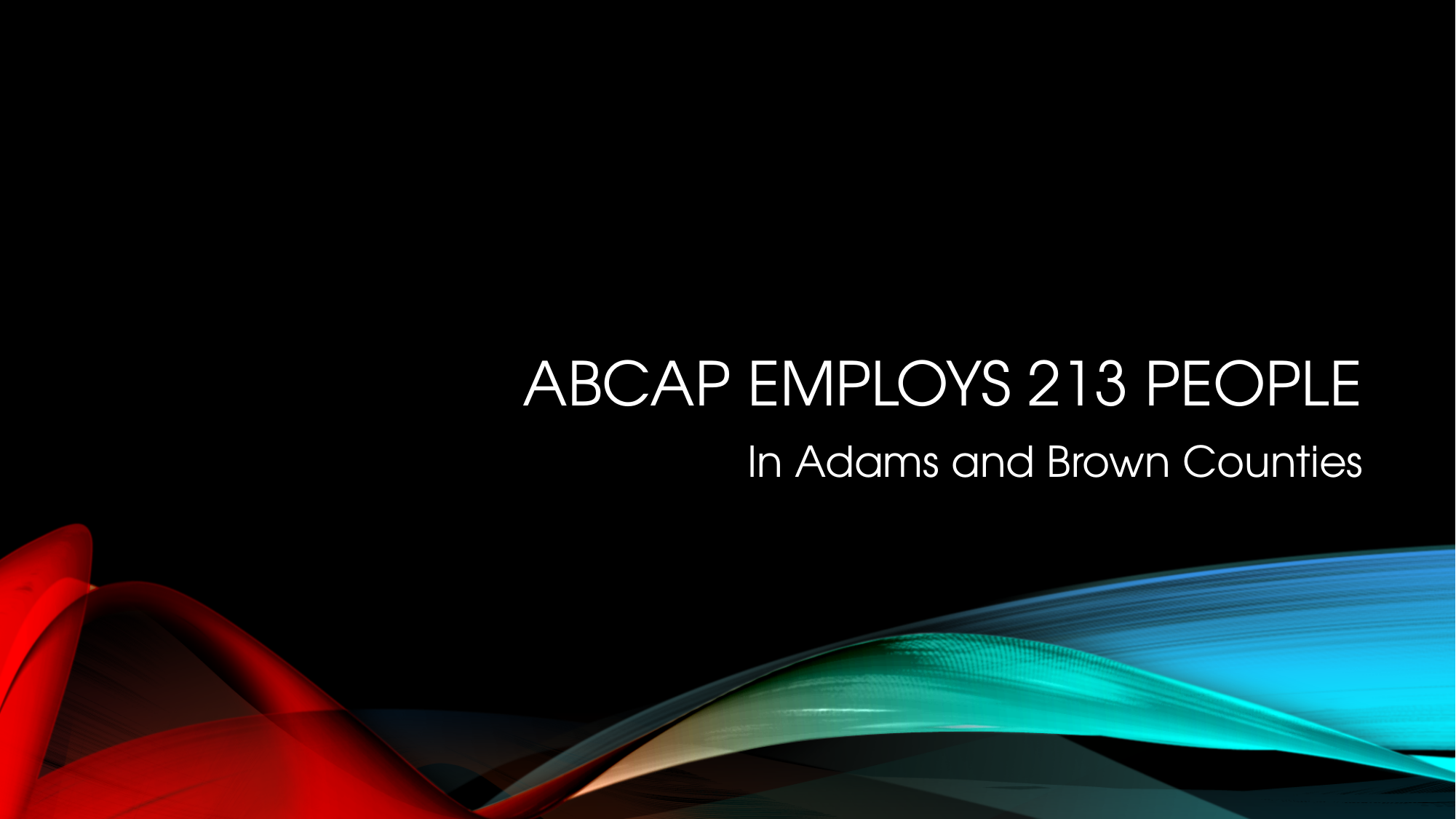

# ABCAP Employs 213 People
In Adams and Brown Counties